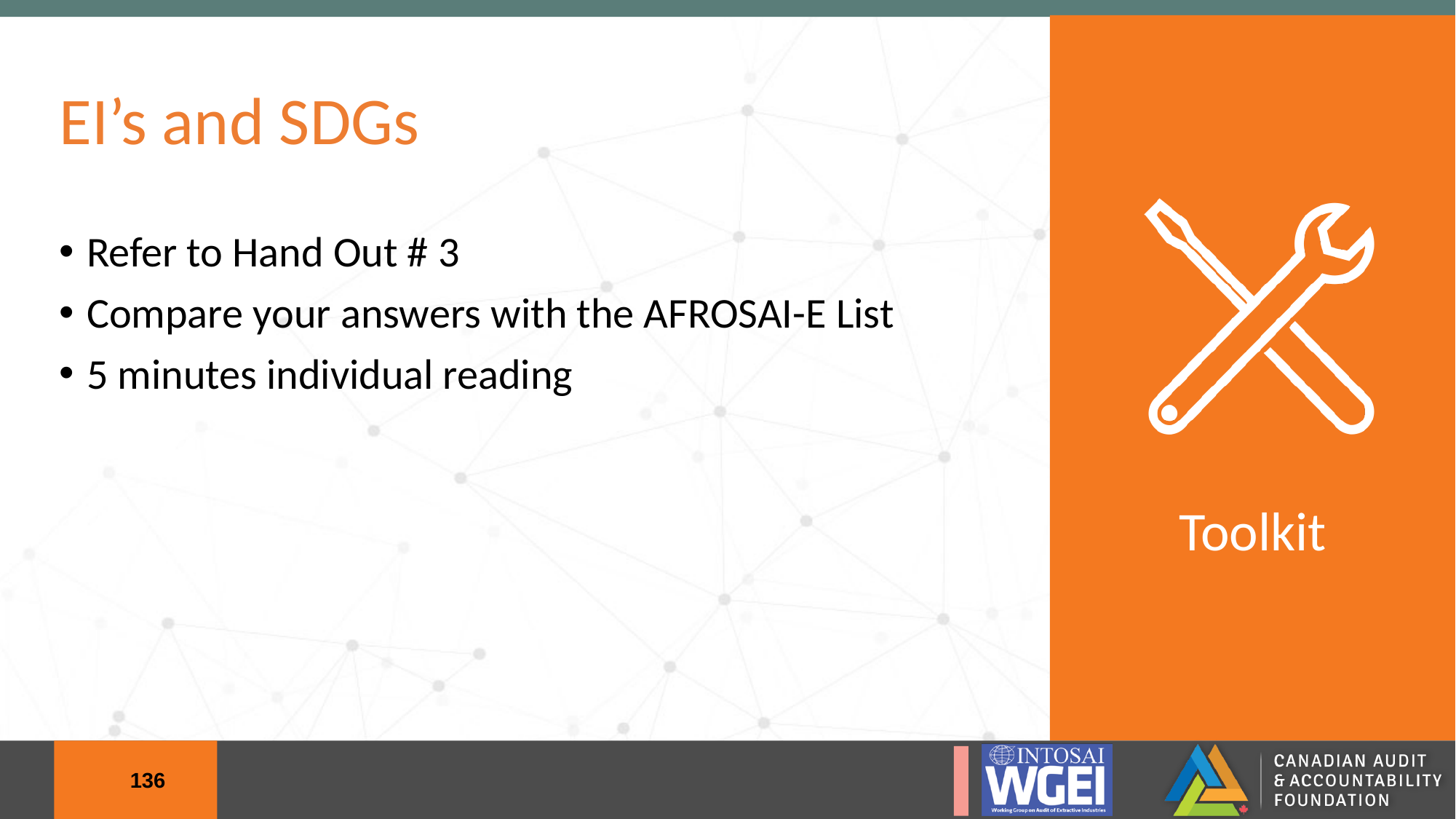

# EI’s and SDGs
Refer to Hand Out # 3
Compare your answers with the AFROSAI-E List
5 minutes individual reading